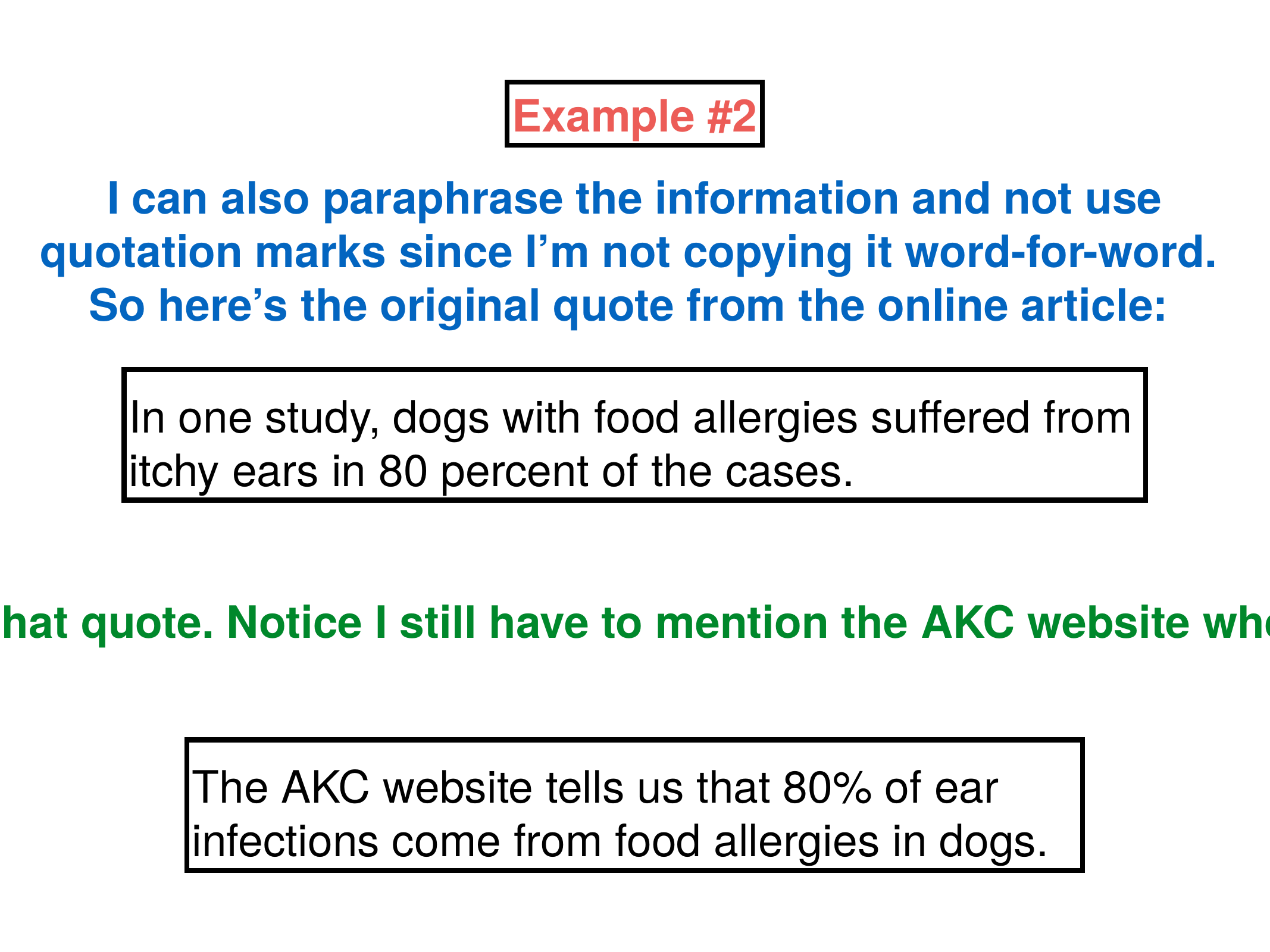

Example #2
I can also paraphrase the information and not use
quotation marks since I’m not copying it word-for-word.
So here’s the original quote from the online article:
# In one study, dogs with food allergies suffered from itchy ears in 80 percent of the cases.
Here’s my paraphrase of that quote. Notice I still have to mention the AKC website where I got that information.
The AKC website tells us that 80% of ear infections come from food allergies in dogs.